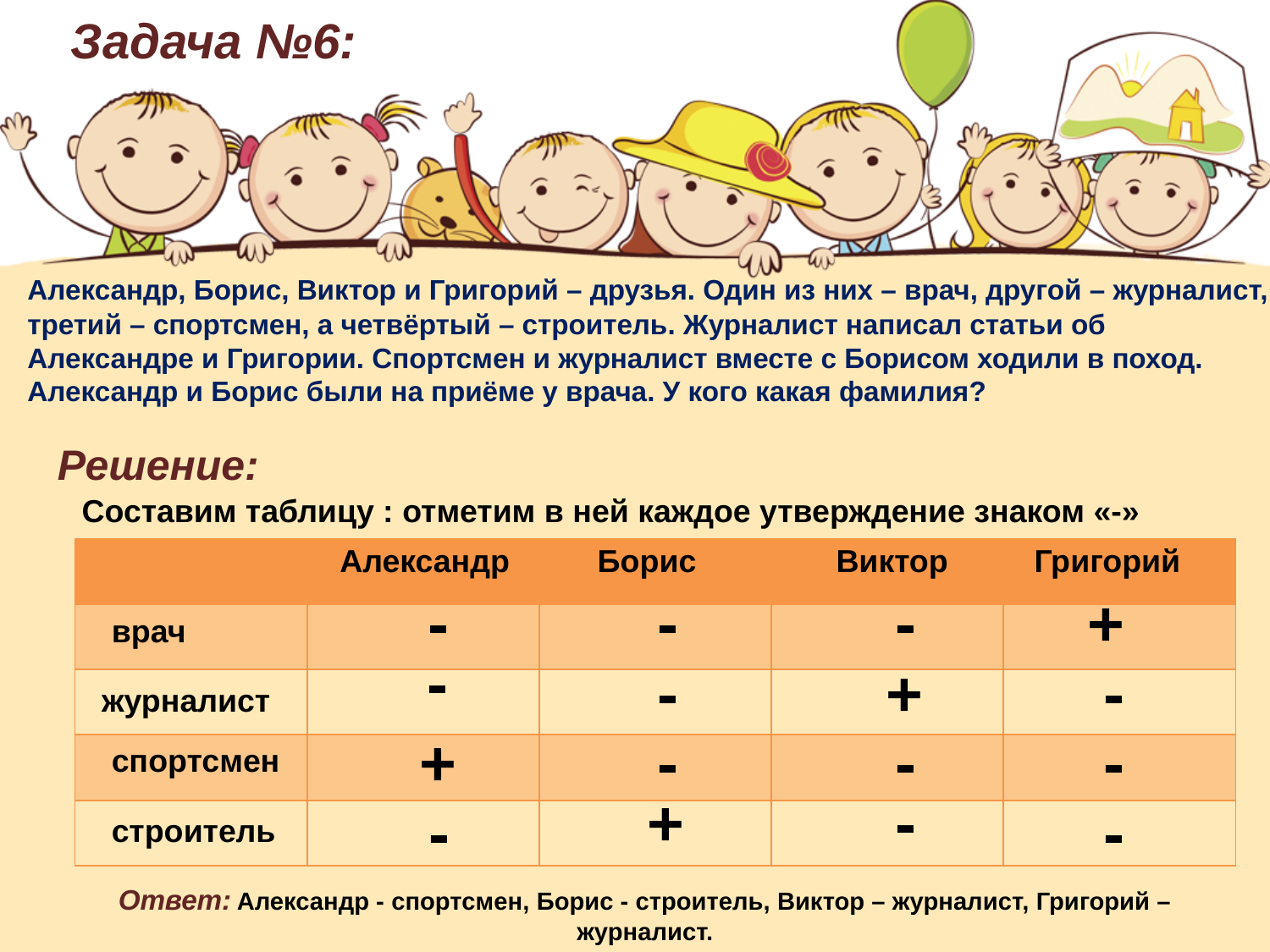

Задача №6:
Александр, Борис, Виктор и Григорий – друзья. Один из них – врач, другой – журналист, третий – спортсмен, а четвёртый – строитель. Журналист написал статьи об Александре и Григории. Спортсмен и журналист вместе с Борисом ходили в поход. Александр и Борис были на приёме у врача. У кого какая фамилия?
Решение:
Составим таблицу : отметим в ней каждое утверждение знаком «-»
Александр
Борис
Виктор
Григорий
|  |  |  |  |  |
| --- | --- | --- | --- | --- |
|  |  |  |  |  |
|  |  |  |  |  |
|  |  |  |  |  |
|  |  |  |  |  |
-
-
-
+
врач
-
+
-
-
журналист
+
-
-
-
спортсмен
+
-
-
-
строитель
Ответ: Александр - спортсмен, Борис - строитель, Виктор – журналист, Григорий – журналист.